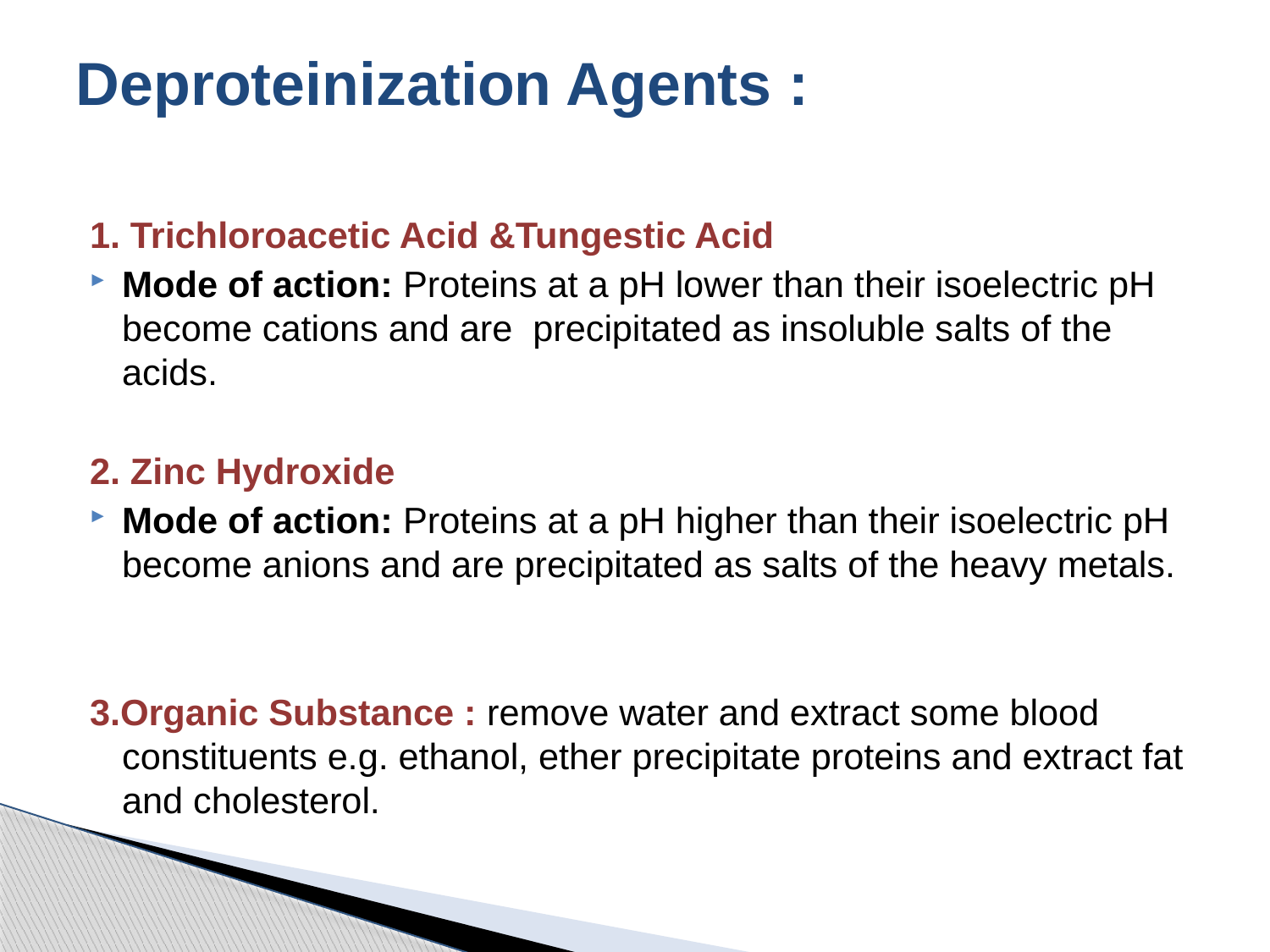

# Deproteinization Agents :
1. Trichloroacetic Acid &Tungestic Acid
Mode of action: Proteins at a pH lower than their isoelectric pH become cations and are  precipitated as insoluble salts of the acids.

2. Zinc Hydroxide
Mode of action: Proteins at a pH higher than their isoelectric pH become anions and are precipitated as salts of the heavy metals.

3.Organic Substance : remove water and extract some blood constituents e.g. ethanol, ether precipitate proteins and extract fat and cholesterol.